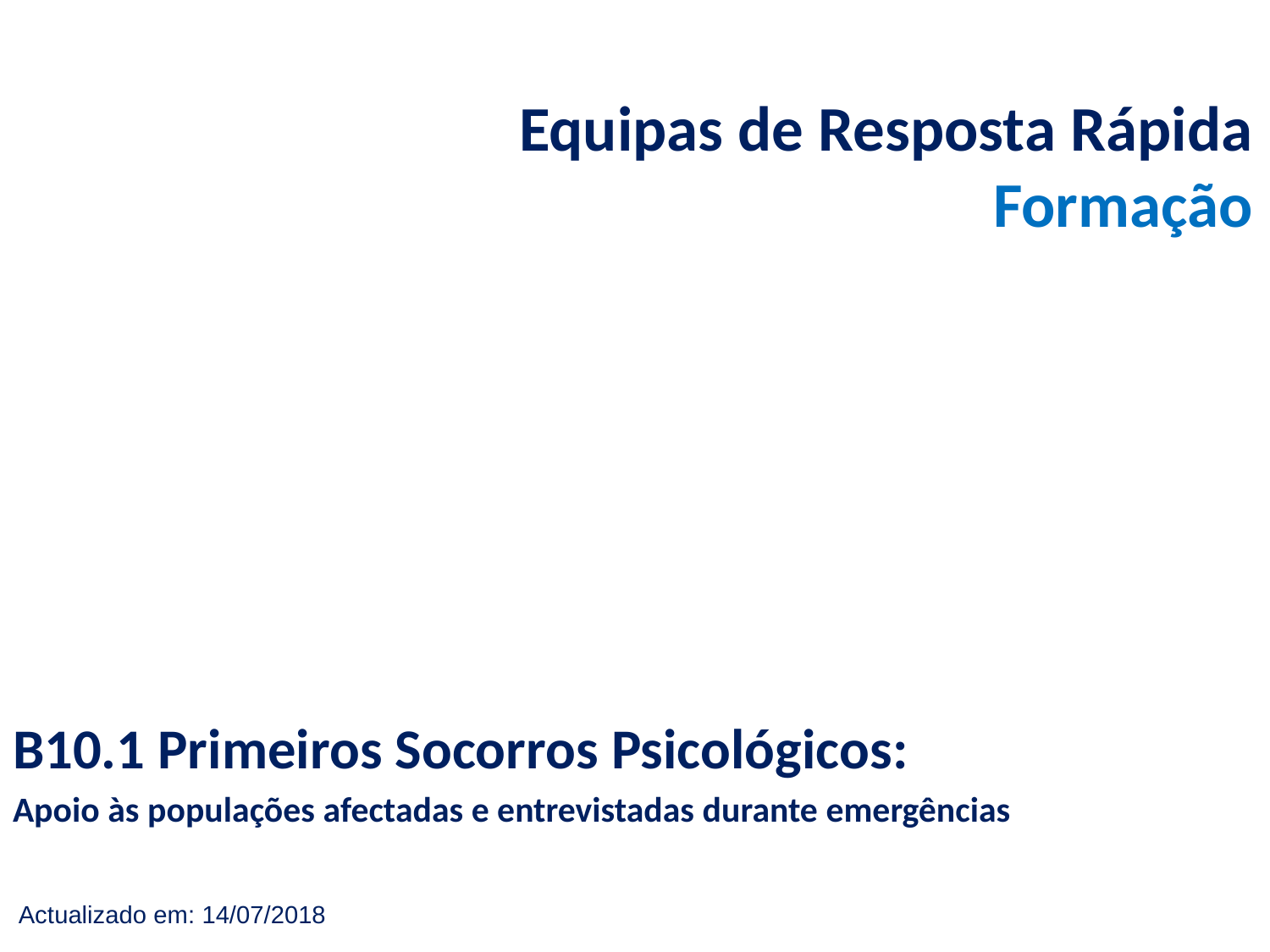

Equipas de Resposta Rápida
Formação
B10.1 Primeiros Socorros Psicológicos:
Apoio às populações afectadas e entrevistadas durante emergências
Actualizado em: 14/07/2018